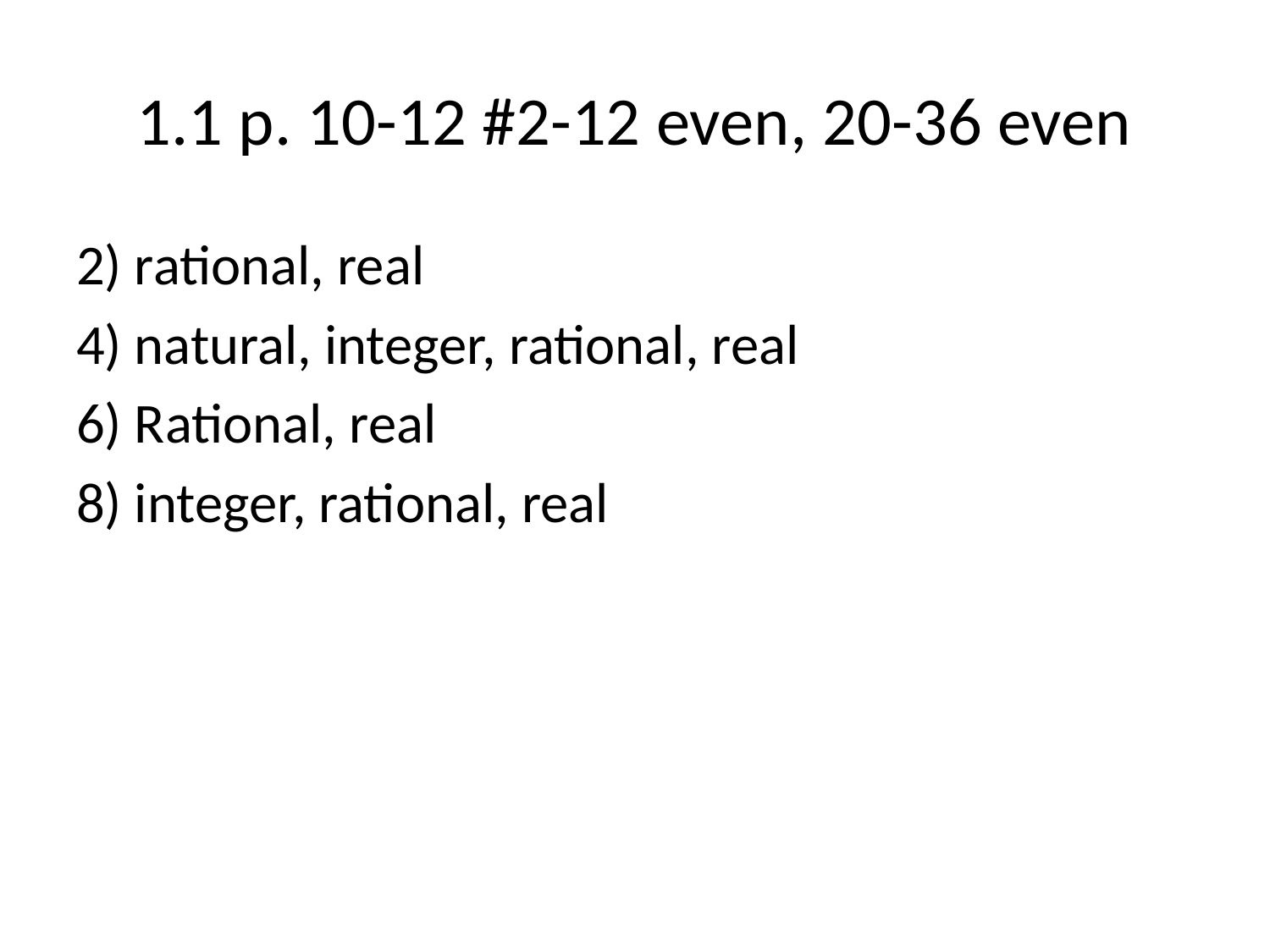

# 1.1 p. 10-12 #2-12 even, 20-36 even
2) rational, real
4) natural, integer, rational, real
6) Rational, real
8) integer, rational, real